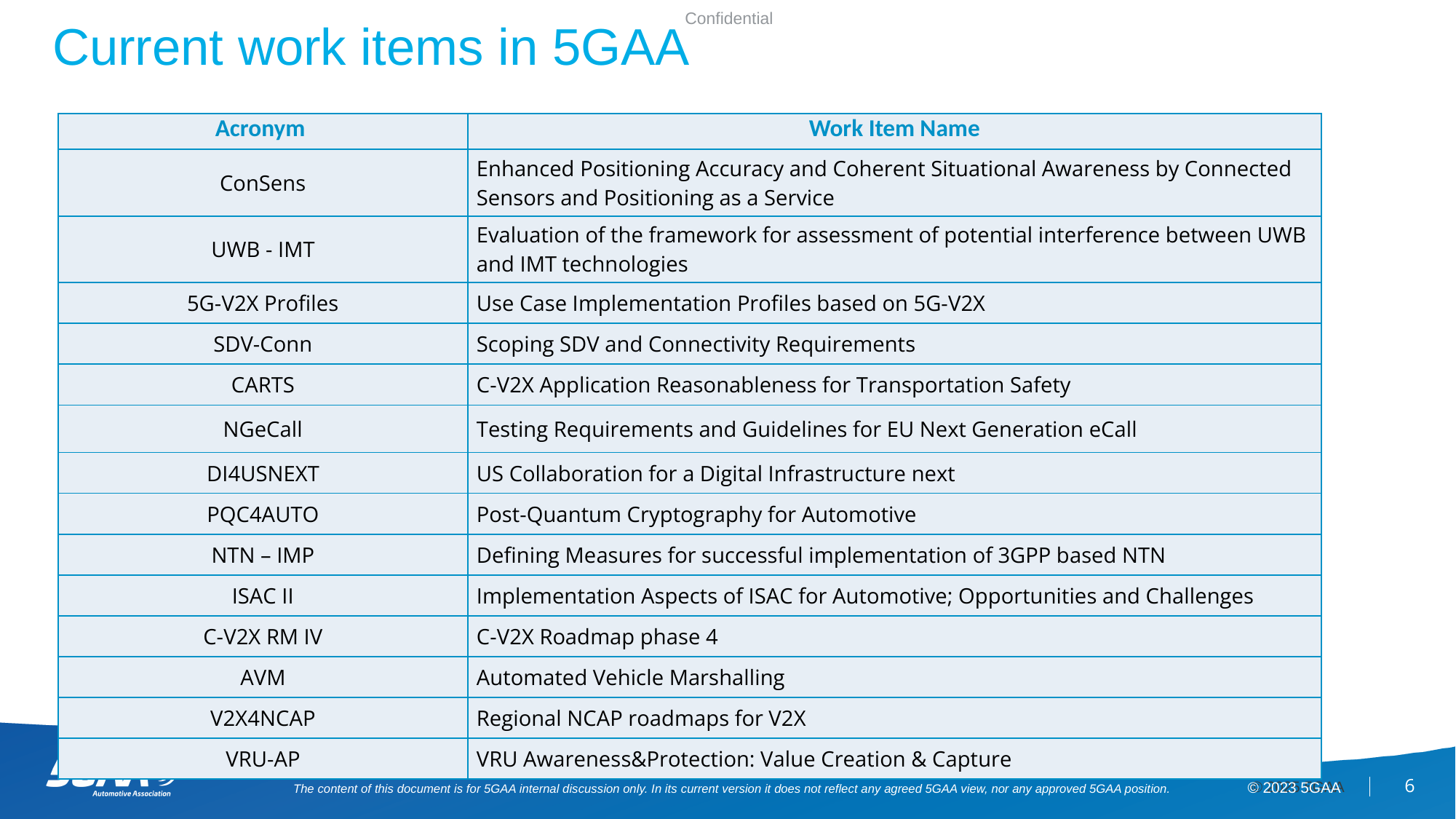

# Current work items in 5GAA
| Acronym ​ | Work Item Name​ |
| --- | --- |
| ConSens | Enhanced Positioning Accuracy and Coherent Situational Awareness by Connected Sensors and Positioning as a Service |
| UWB - IMT | Evaluation of the framework for assessment of potential interference between UWB and IMT technologies |
| 5G-V2X Profiles | Use Case Implementation Profiles based on 5G-V2X |
| SDV-Conn | Scoping SDV and Connectivity Requirements |
| CARTS | C-V2X Application Reasonableness for Transportation Safety |
| NGeCall | Testing Requirements and Guidelines for EU Next Generation eCall |
| DI4USNEXT | US Collaboration for a Digital Infrastructure next |
| PQC4AUTO | Post-Quantum Cryptography for Automotive |
| NTN – IMP | Defining Measures for successful implementation of 3GPP based NTN |
| ISAC II | Implementation Aspects of ISAC for Automotive; Opportunities and Challenges |
| C-V2X RM IV | C-V2X Roadmap phase 4 |
| AVM | Automated Vehicle Marshalling |
| V2X4NCAP | Regional NCAP roadmaps for V2X |
| VRU-AP | VRU Awareness&Protection: Value Creation & Capture |

© 2023 5GAA